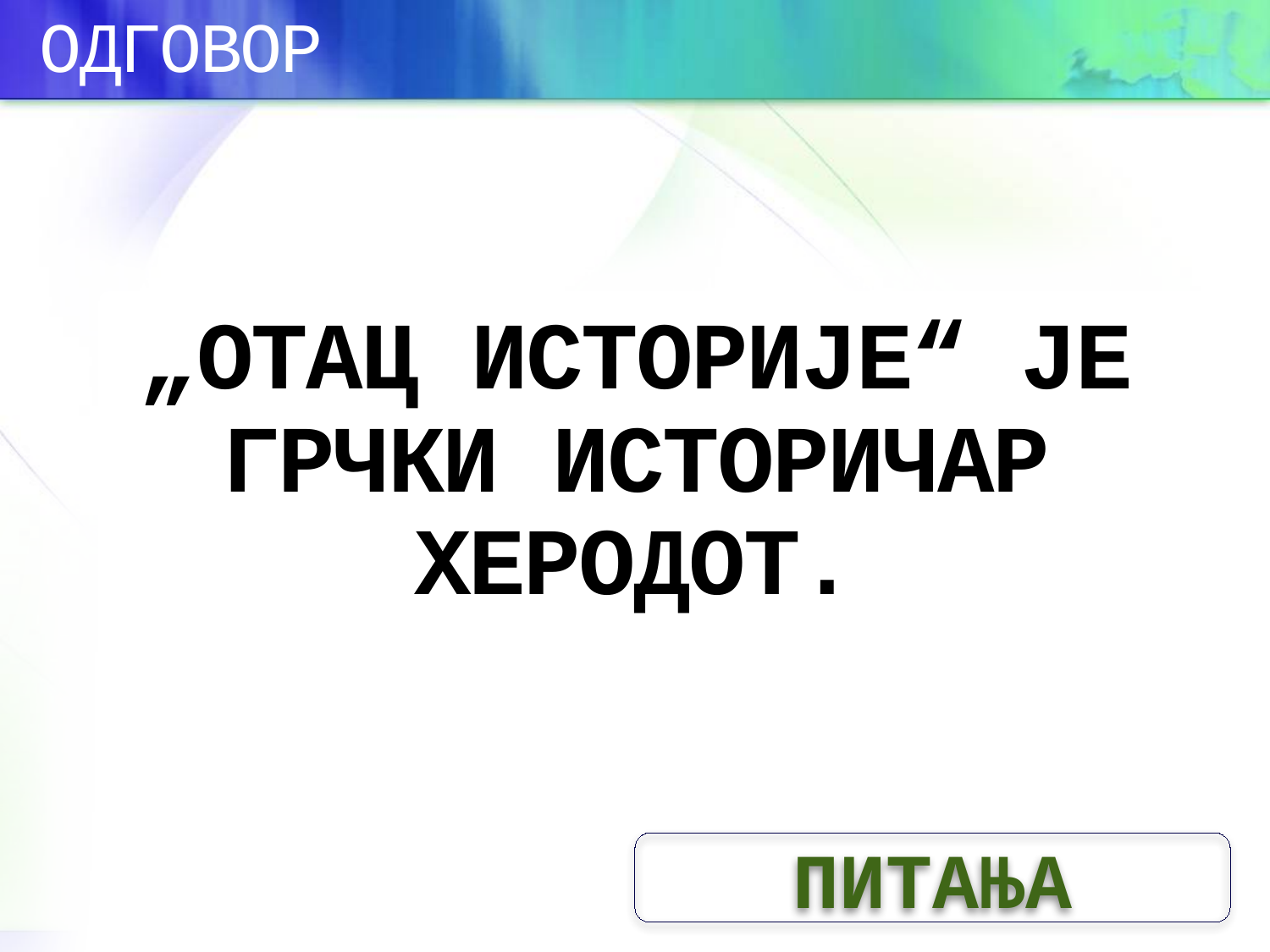

ОДГОВОР
# „ОТАЦ ИСТОРИЈЕ“ ЈЕ ГРЧКИ ИСТОРИЧАР ХЕРОДОТ.
ПИТАЊА